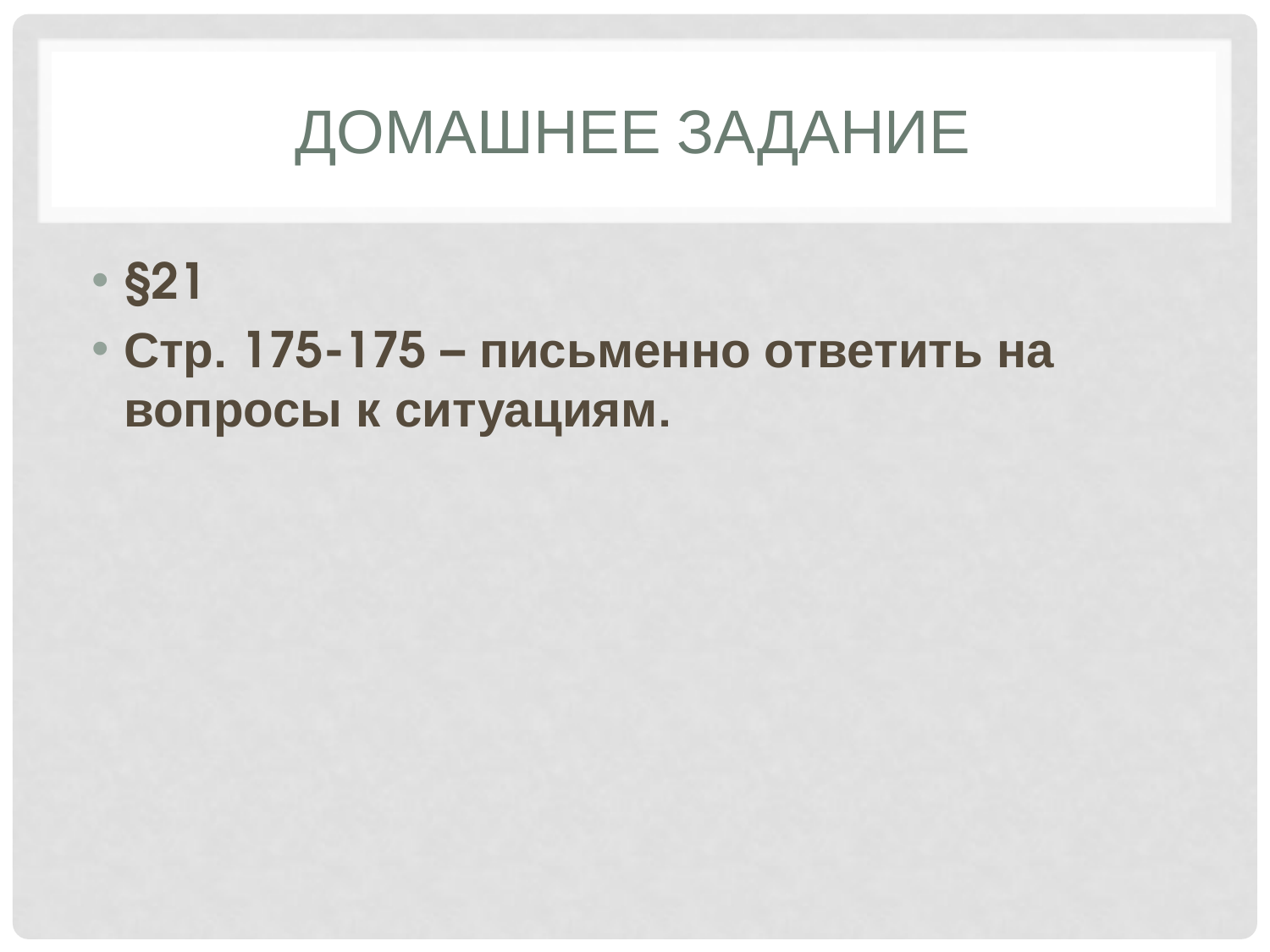

# Домашнее задание
§21
Стр. 175-175 – письменно ответить на вопросы к ситуациям.